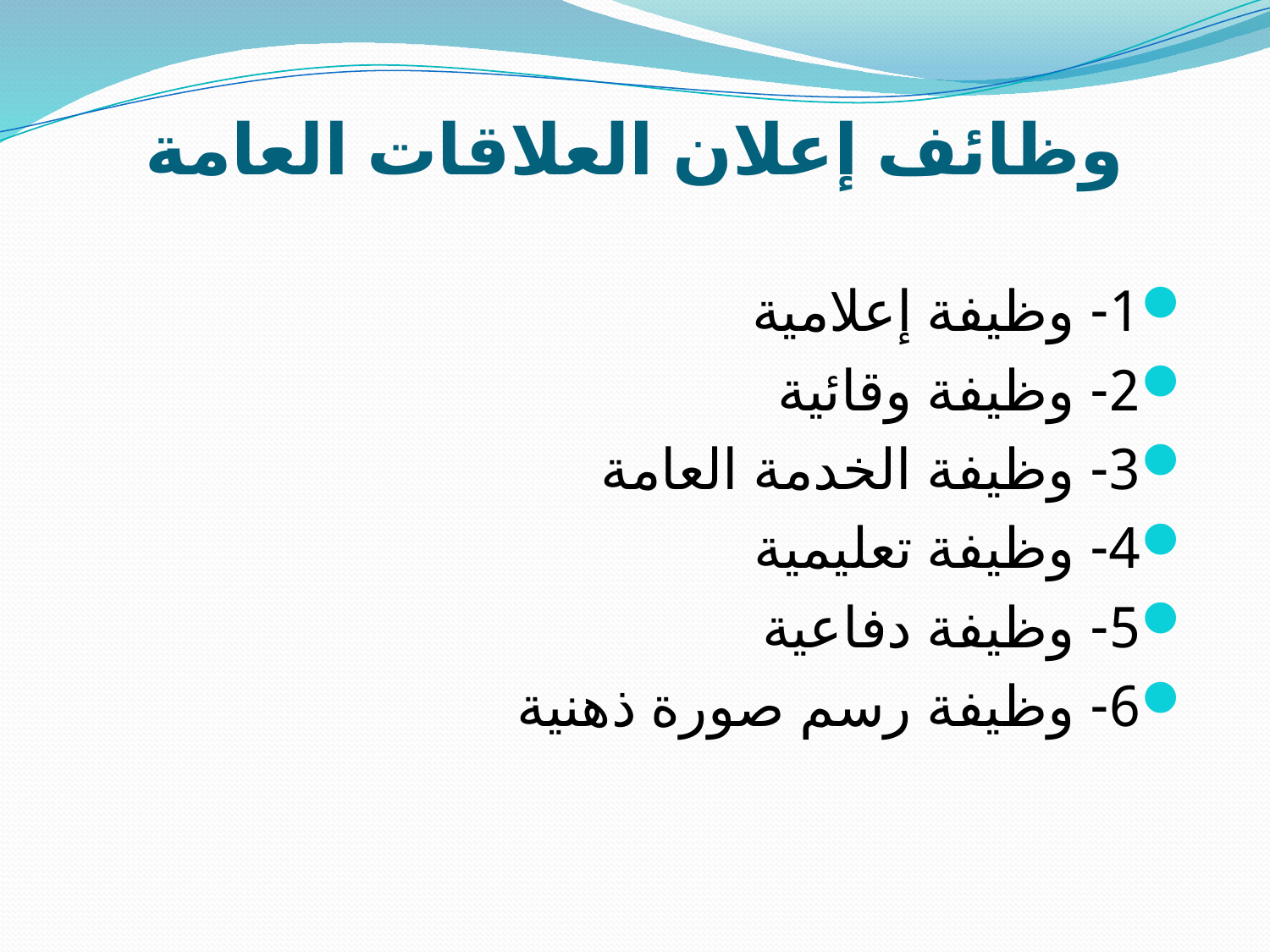

# وظائف إعلان العلاقات العامة
1- وظيفة إعلامية
2- وظيفة وقائية
3- وظيفة الخدمة العامة
4- وظيفة تعليمية
5- وظيفة دفاعية
6- وظيفة رسم صورة ذهنية